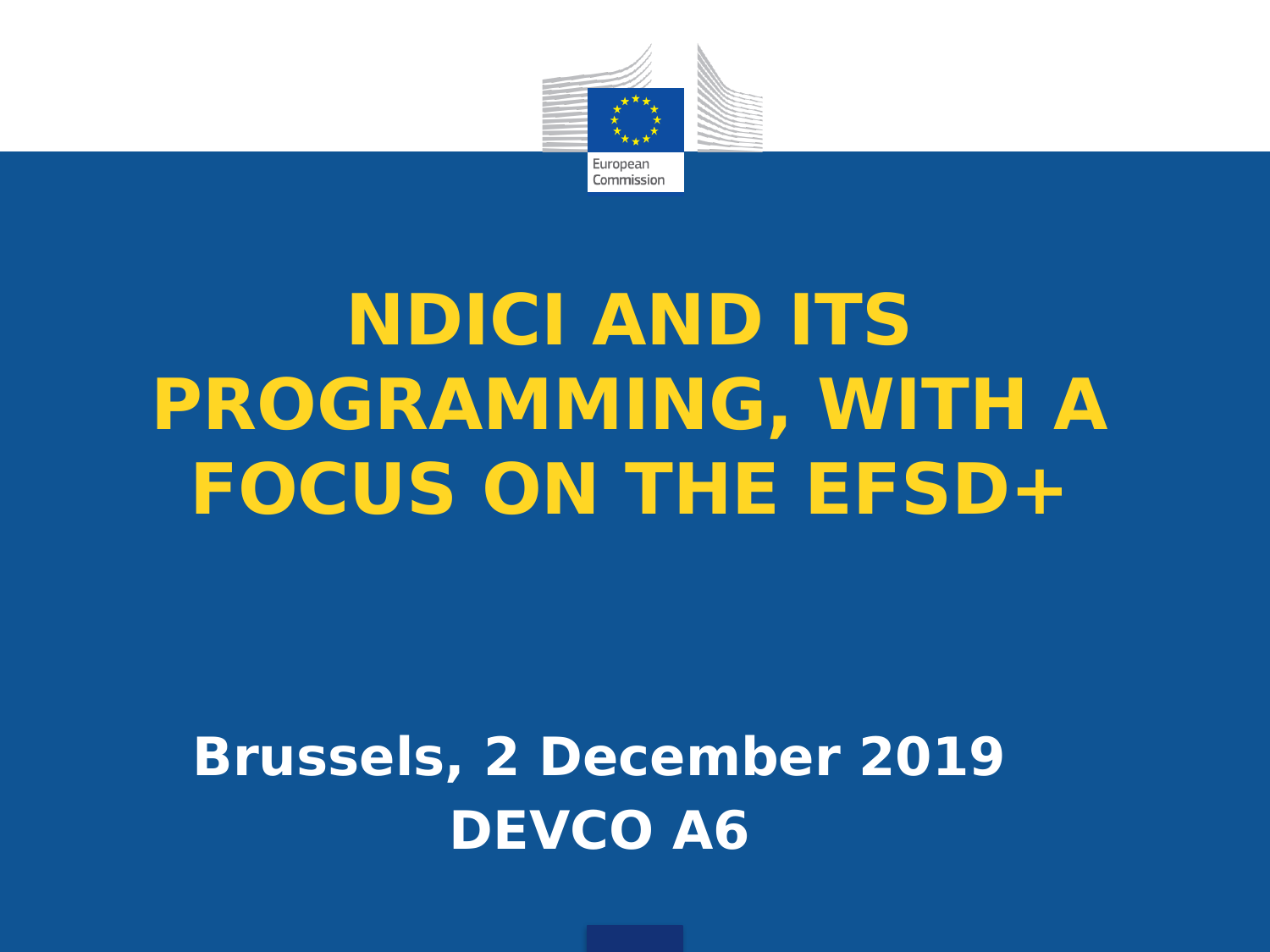

# NDICI AND ITS PROGRAMMING, WITH A FOCUS ON THE EFSD+
Brussels, 2 December 2019
DEVCO A6